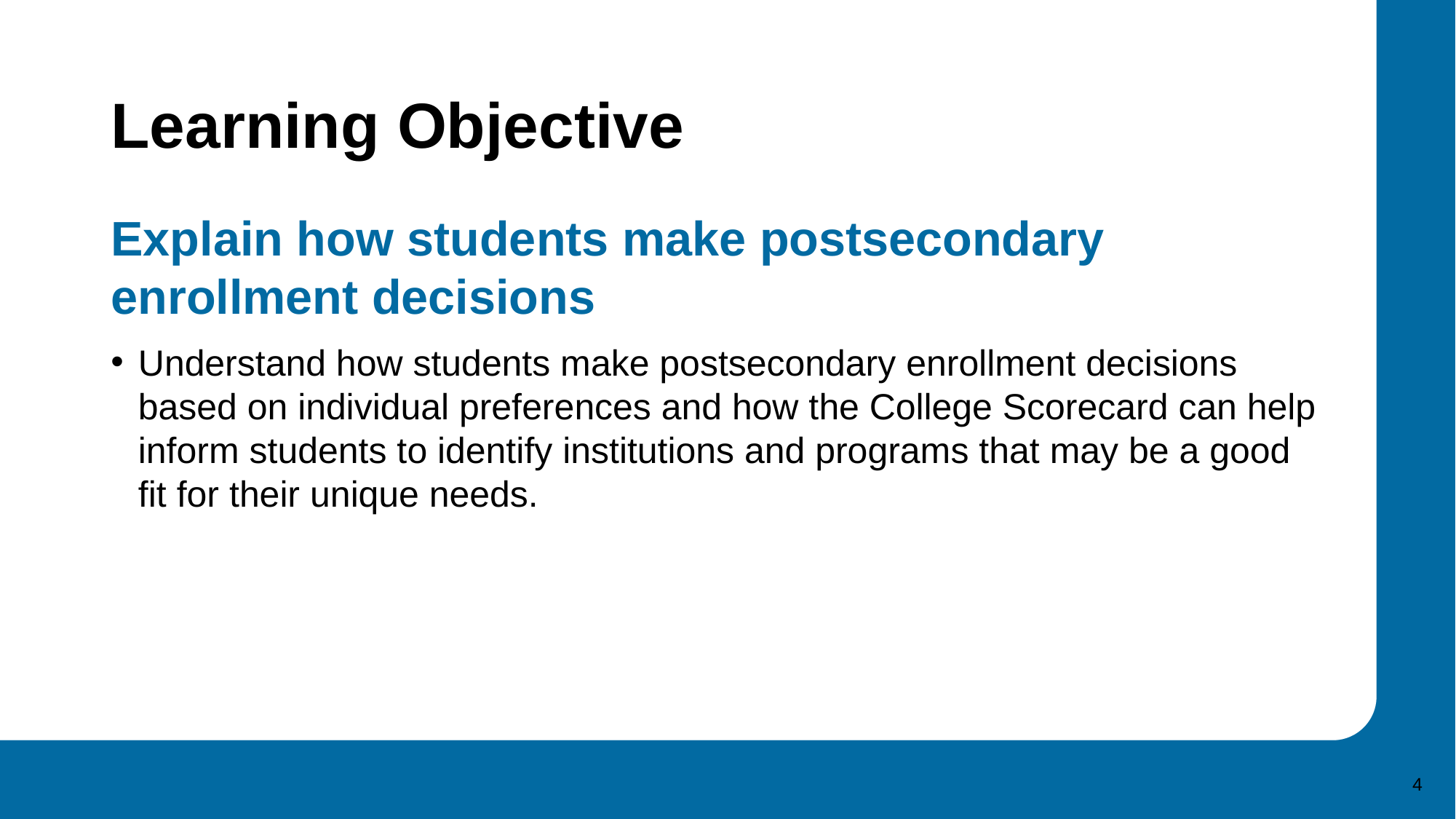

# Learning Objective
Explain how students make postsecondary enrollment decisions
Understand how students make postsecondary enrollment decisions based on individual preferences and how the College Scorecard can help inform students to identify institutions and programs that may be a good fit for their unique needs.
4